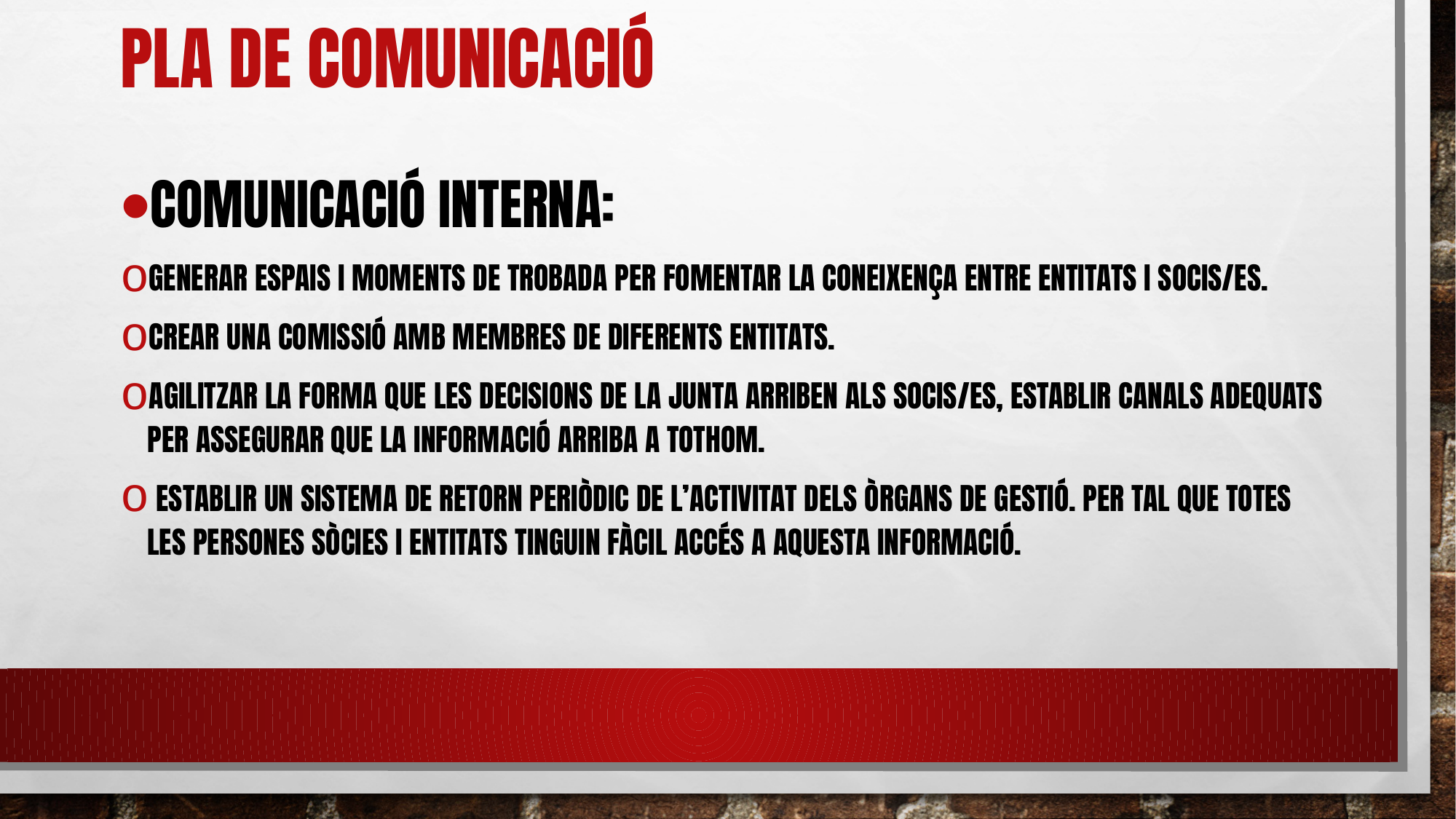

# PLA DE COMUNICACIÓ

COMUNICACIÓ InternA:
Generar espais i moments de trobada per fomentar la coneixença entre entitats i socis/es.
Crear una comissió amb membres de diferents entitats.
Agilitzar la forma que les decisions de la Junta arriben als socis/es, establir canals adequats per assegurar que la informació arriba a tothom.
 Establir un sistema de retorn periòdic de l’activitat dels òrgans de gestió. Per tal que totes les persones sòcies i entitats tinguin fàcil accés a aquesta informació.